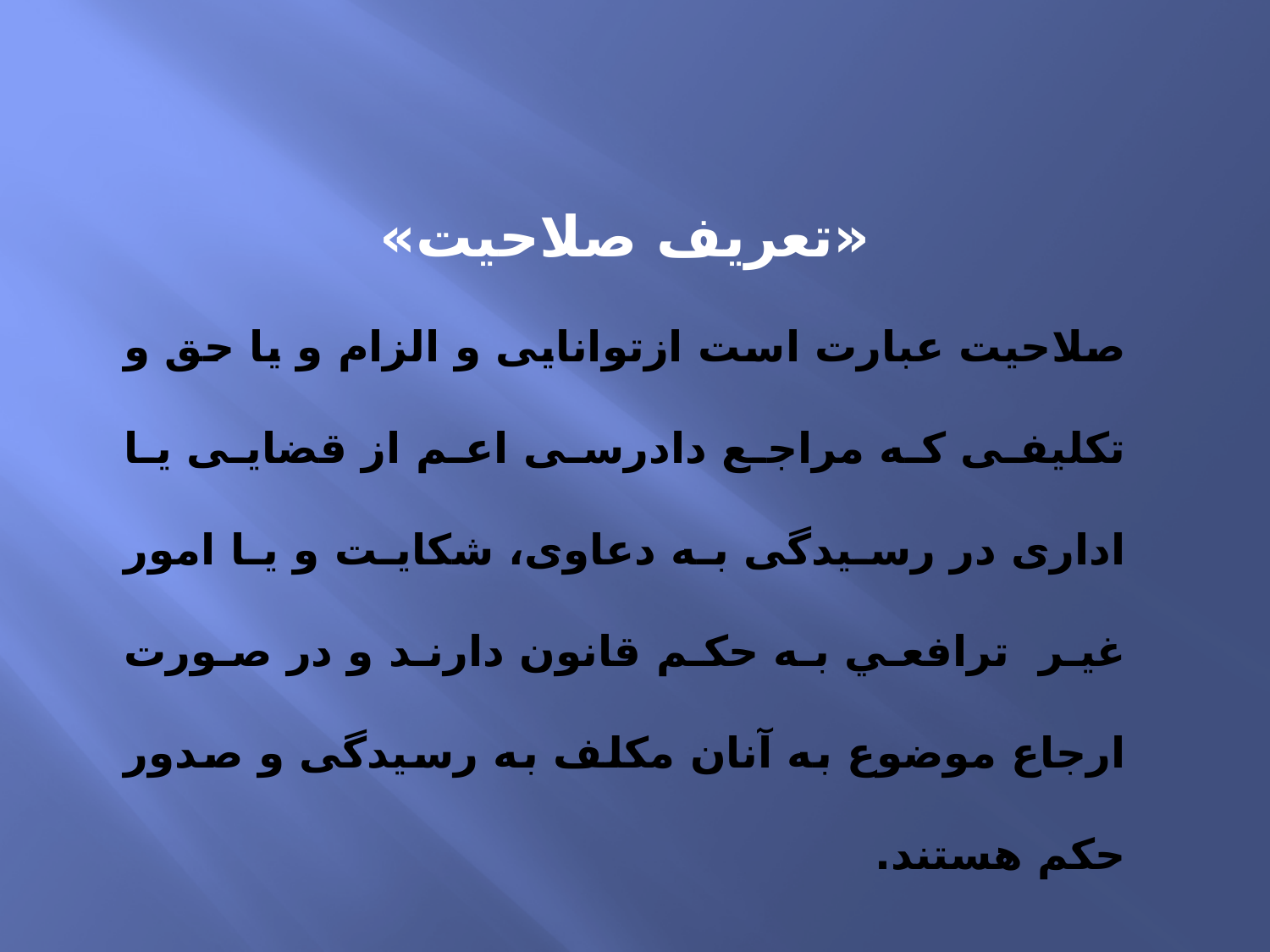

«تعریف صلاحیت»
صلاحیت عبارت است ازتوانایی و الزام و یا حق و تکلیفی که مراجع دادرسی اعم از قضایی یا اداری در رسیدگی به دعاوی، شکایت و یا امور غیر ترافعي به حکم قانون دارند و در صورت ارجاع موضوع به آنان مکلف به رسیدگی و صدور حکم هستند.